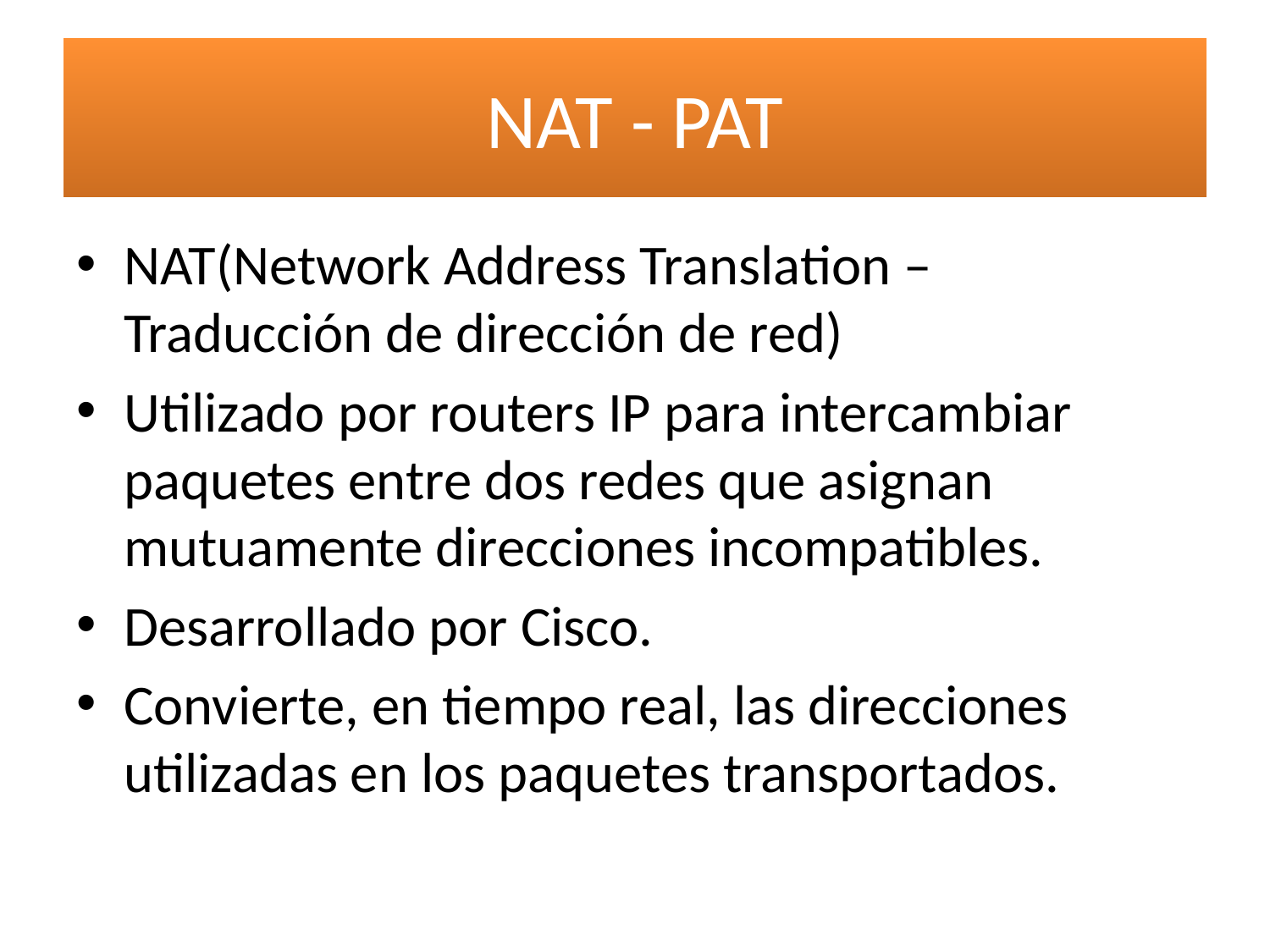

# NAT - PAT
NAT(Network Address Translation – Traducción de dirección de red)
Utilizado por routers IP para intercambiar paquetes entre dos redes que asignan mutuamente direcciones incompatibles.
Desarrollado por Cisco.
Convierte, en tiempo real, las direcciones utilizadas en los paquetes transportados.